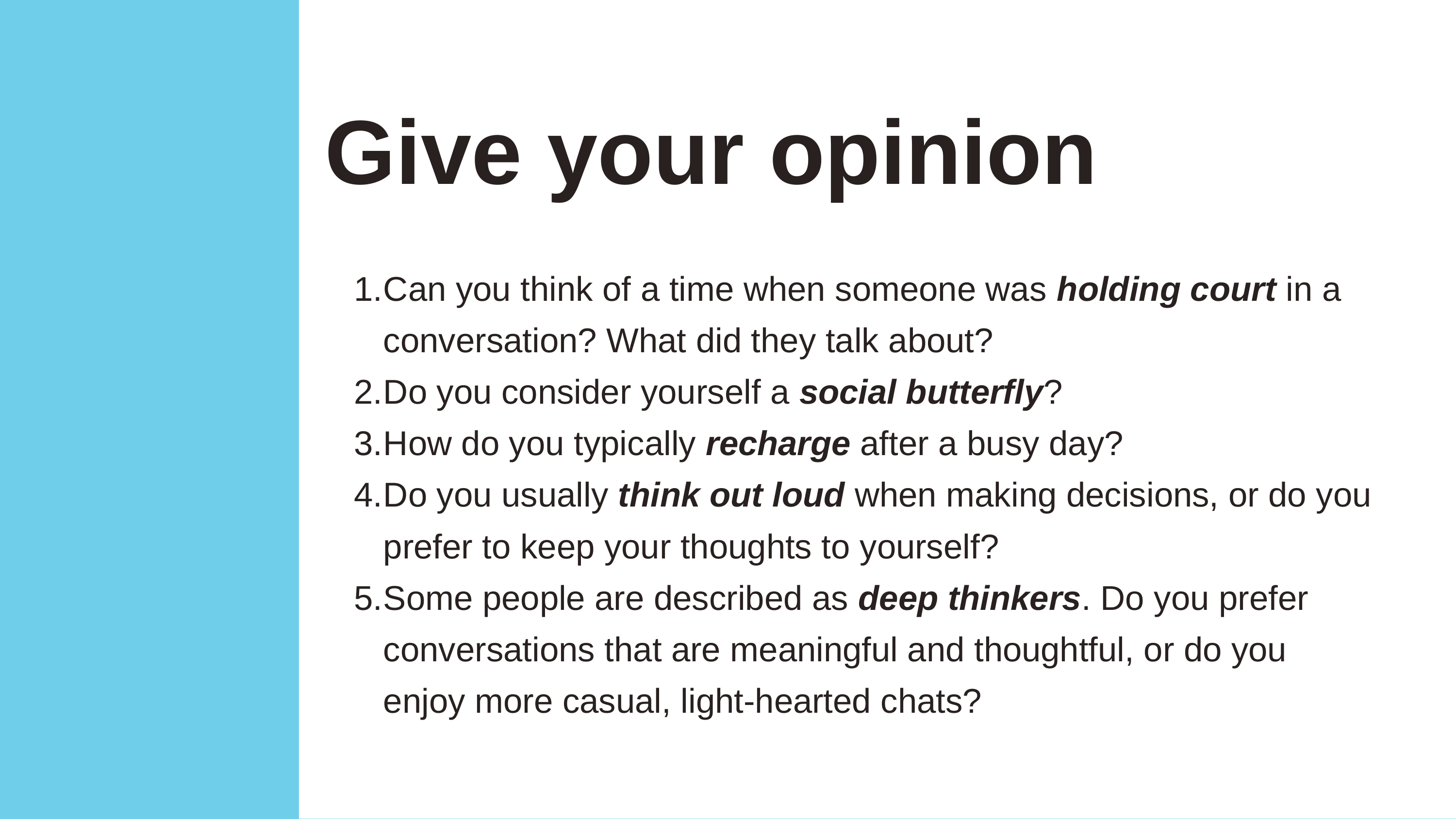

Give your opinion
Can you think of a time when someone was holding court in a conversation? What did they talk about?
Do you consider yourself a social butterfly?
How do you typically recharge after a busy day?
Do you usually think out loud when making decisions, or do you prefer to keep your thoughts to yourself?
Some people are described as deep thinkers. Do you prefer conversations that are meaningful and thoughtful, or do you enjoy more casual, light-hearted chats?